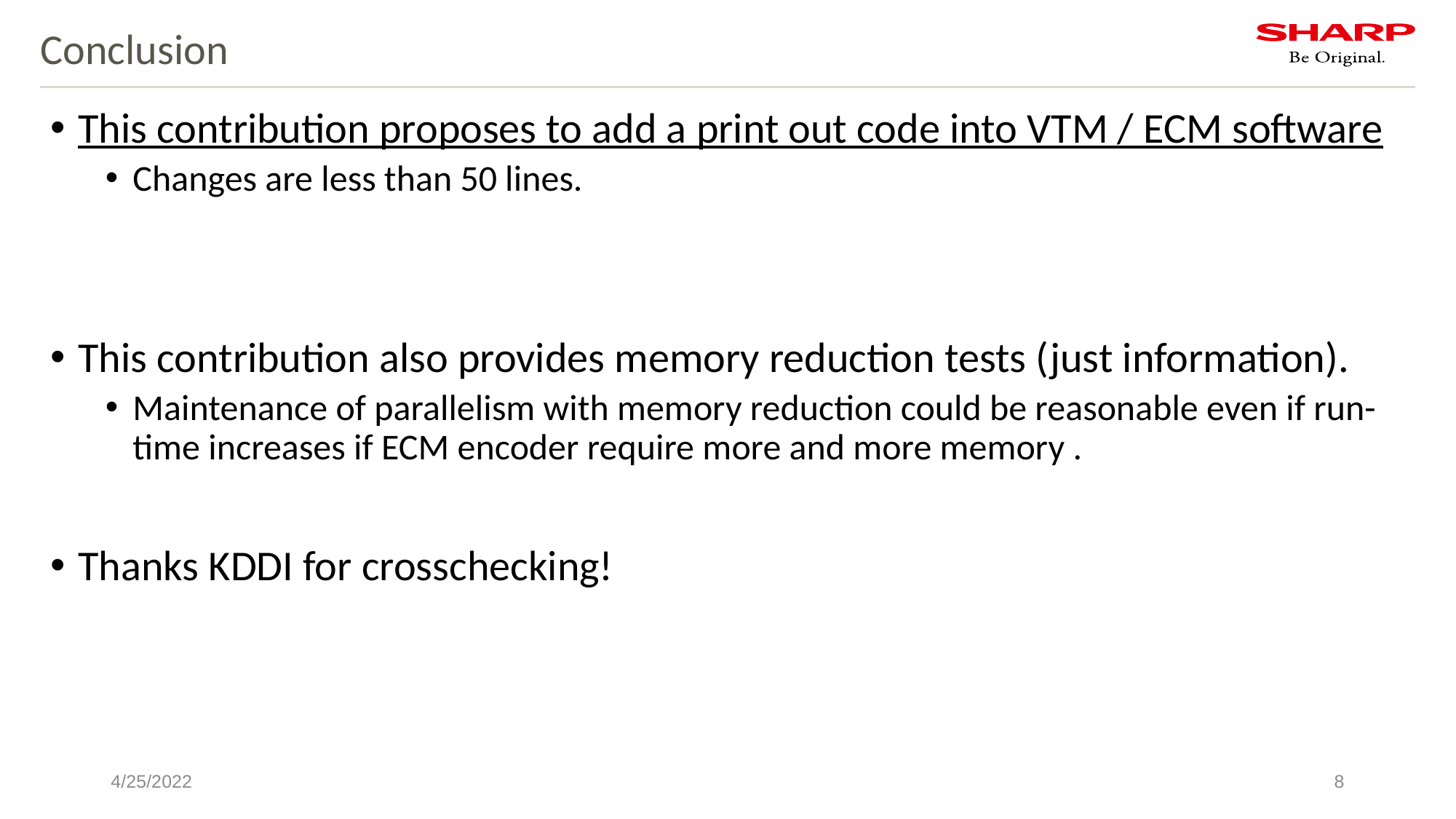

# Conclusion
This contribution proposes to add a print out code into VTM / ECM software
Changes are less than 50 lines.

This contribution also provides memory reduction tests (just information).
Maintenance of parallelism with memory reduction could be reasonable even if run-time increases if ECM encoder require more and more memory .

Thanks KDDI for crosschecking!
4/25/2022
8